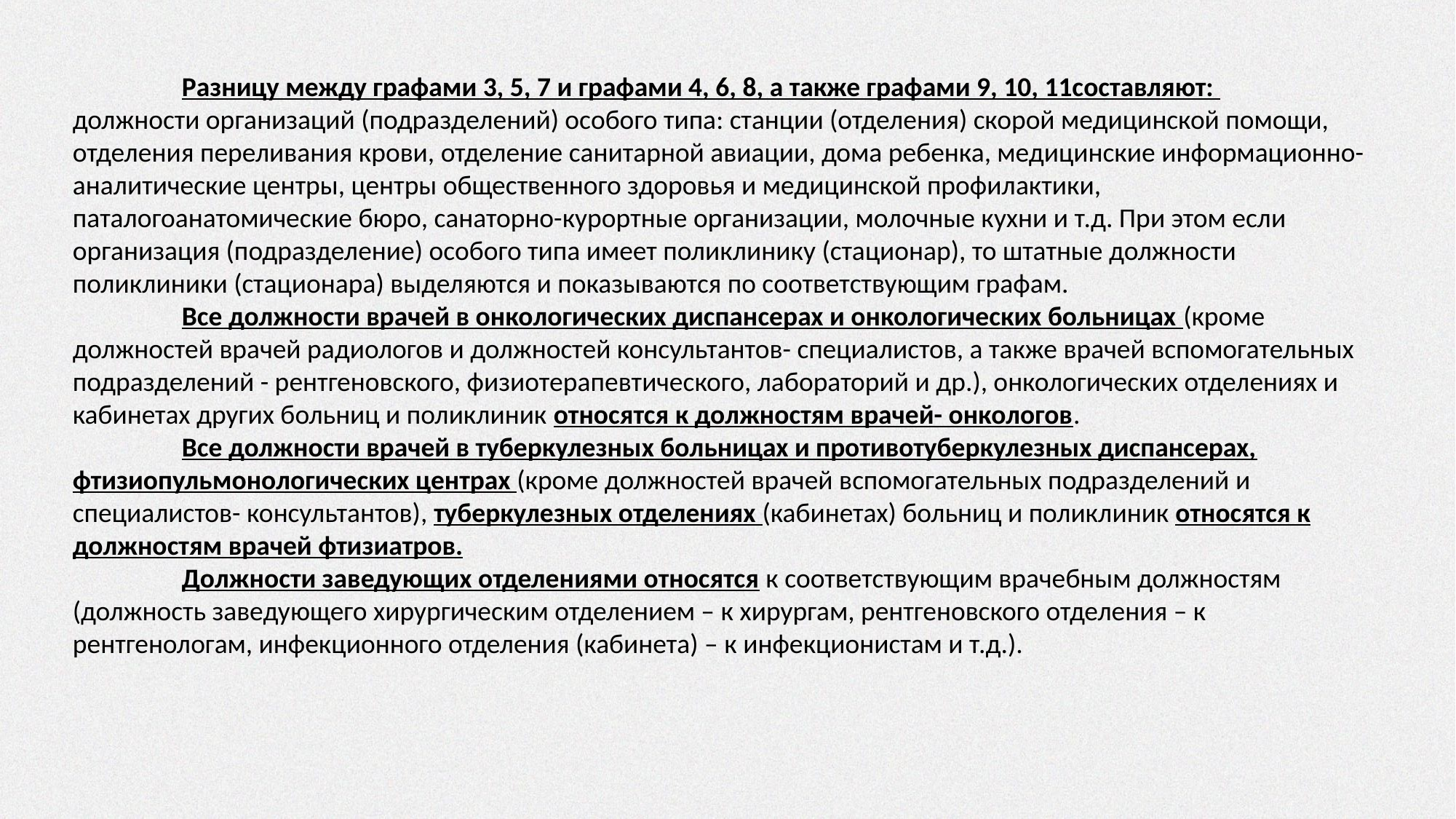

Разницу между графами 3, 5, 7 и графами 4, 6, 8, а также графами 9, 10, 11составляют:
должности организаций (подразделений) особого типа: станции (отделения) скорой медицинской помощи, отделения переливания крови, отделение санитарной авиации, дома ребенка, медицинские информационно- аналитические центры, центры общественного здоровья и медицинской профилактики, паталогоанатомические бюро, санаторно-курортные организации, молочные кухни и т.д. При этом если организация (подразделение) особого типа имеет поликлинику (стационар), то штатные должности поликлиники (стационара) выделяются и показываются по соответствующим графам.
	Все должности врачей в онкологических диспансерах и онкологических больницах (кроме должностей врачей радиологов и должностей консультантов- специалистов, а также врачей вспомогательных подразделений - рентгеновского, физиотерапевтического, лабораторий и др.), онкологических отделениях и кабинетах других больниц и поликлиник относятся к должностям врачей- онкологов.
	Все должности врачей в туберкулезных больницах и противотуберкулезных диспансерах, фтизиопульмонологических центрах (кроме должностей врачей вспомогательных подразделений и специалистов- консультантов), туберкулезных отделениях (кабинетах) больниц и поликлиник относятся к должностям врачей фтизиатров.
	Должности заведующих отделениями относятся к соответствующим врачебным должностям (должность заведующего хирургическим отделением – к хирургам, рентгеновского отделения – к рентгенологам, инфекционного отделения (кабинета) – к инфекционистам и т.д.).